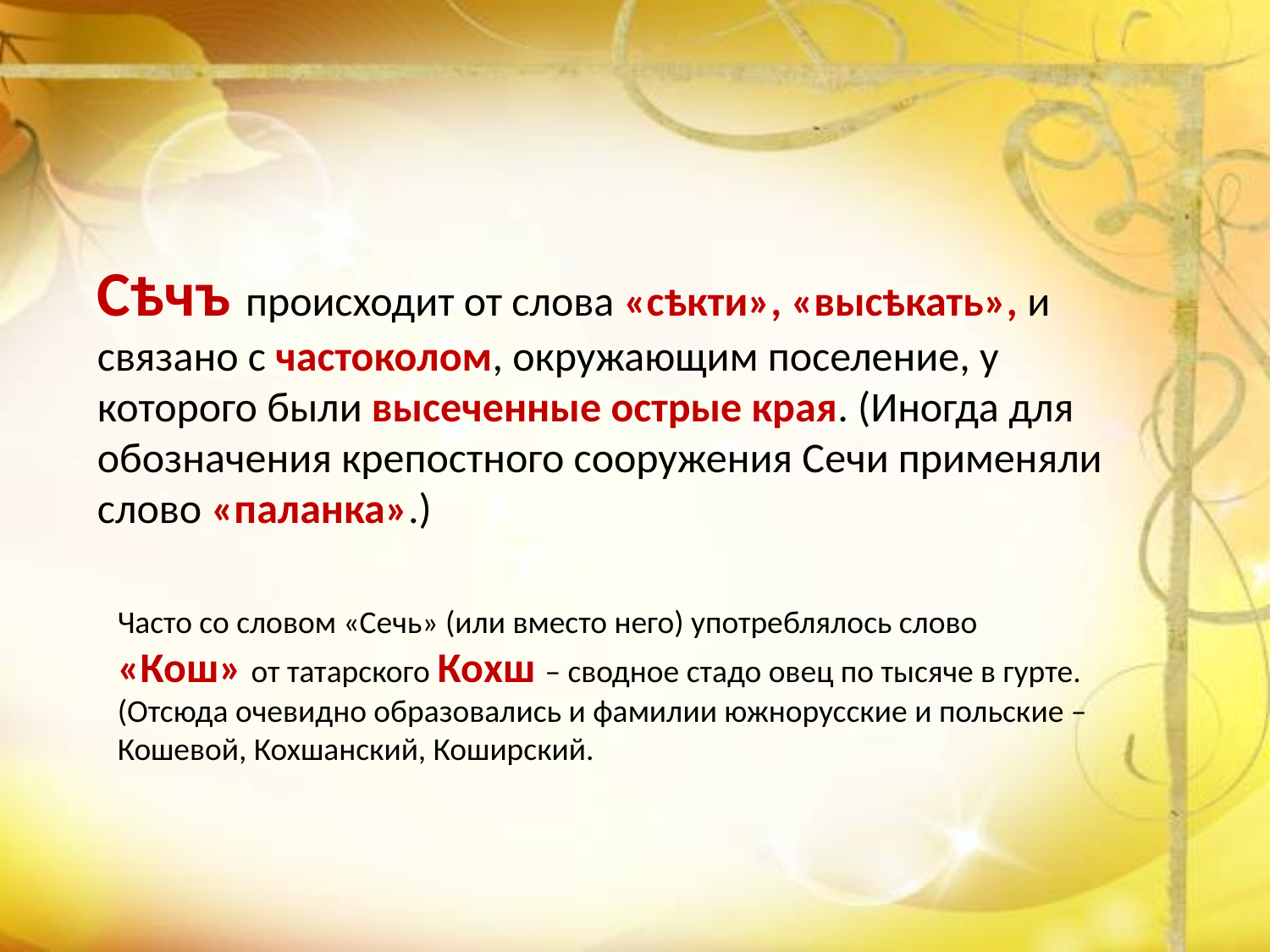

Сѣчъ происходит от слова «сѣкти», «высѣкать», и связано с частоколом, окружающим поселение, у которого были высеченные острые края. (Иногда для обозначения крепостного сооружения Сечи применяли слово «паланка».)
Часто со словом «Сечь» (или вместо него) употреблялось слово «Кош» от татарского Кохш – сводное стадо овец по тысяче в гурте.
(Отсюда очевидно образовались и фамилии южнорусские и польские – Кошевой, Кохшанский, Коширский.